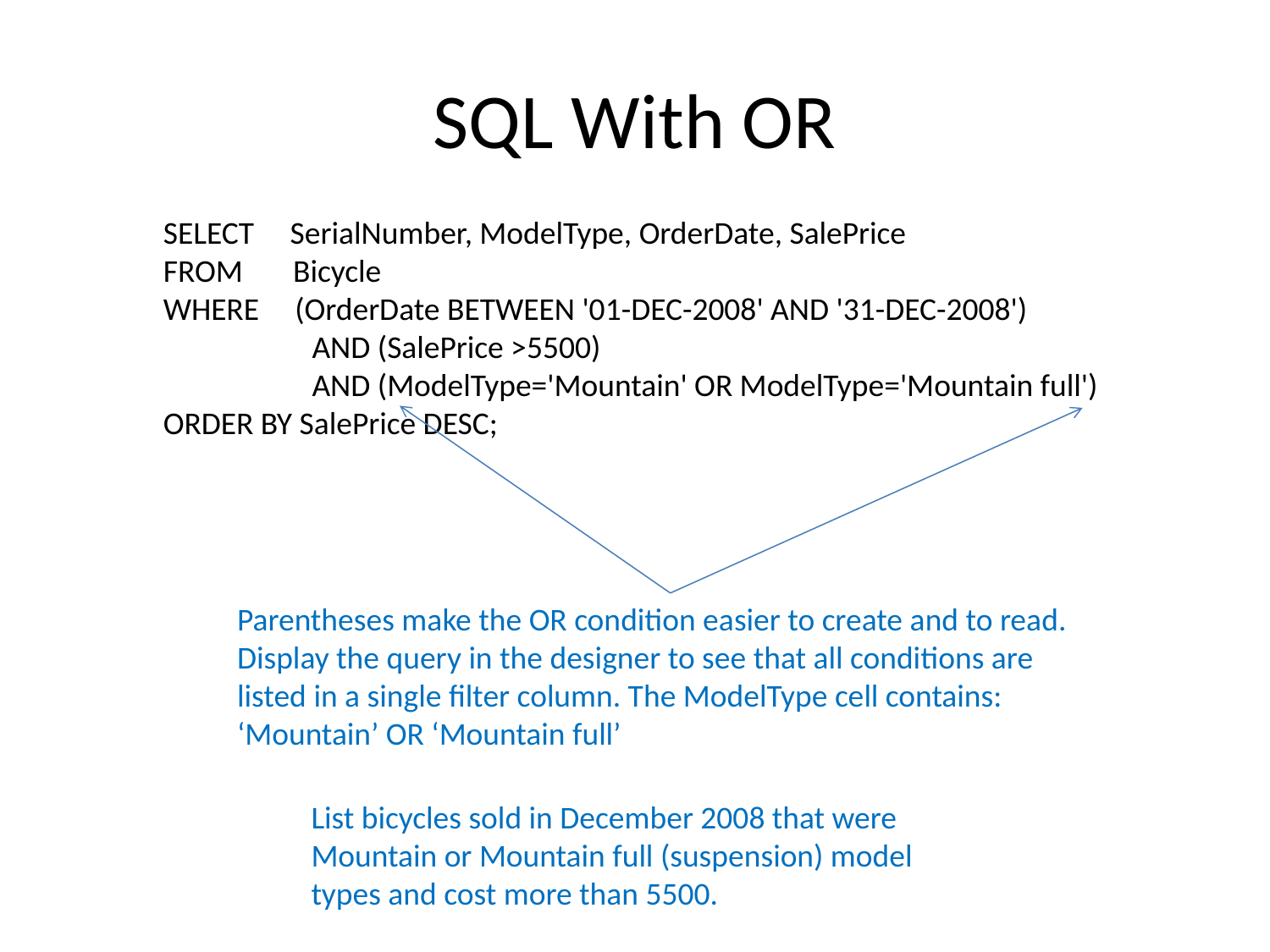

# SQL With OR
SELECT     SerialNumber, ModelType, OrderDate, SalePrice
FROM       Bicycle
WHERE     (OrderDate BETWEEN '01-DEC-2008' AND '31-DEC-2008')
		   AND (SalePrice >5500)
		   AND (ModelType='Mountain' OR ModelType='Mountain full')
ORDER BY SalePrice DESC;
Parentheses make the OR condition easier to create and to read.
Display the query in the designer to see that all conditions are listed in a single filter column. The ModelType cell contains: ‘Mountain’ OR ‘Mountain full’
List bicycles sold in December 2008 that were Mountain or Mountain full (suspension) model types and cost more than 5500.